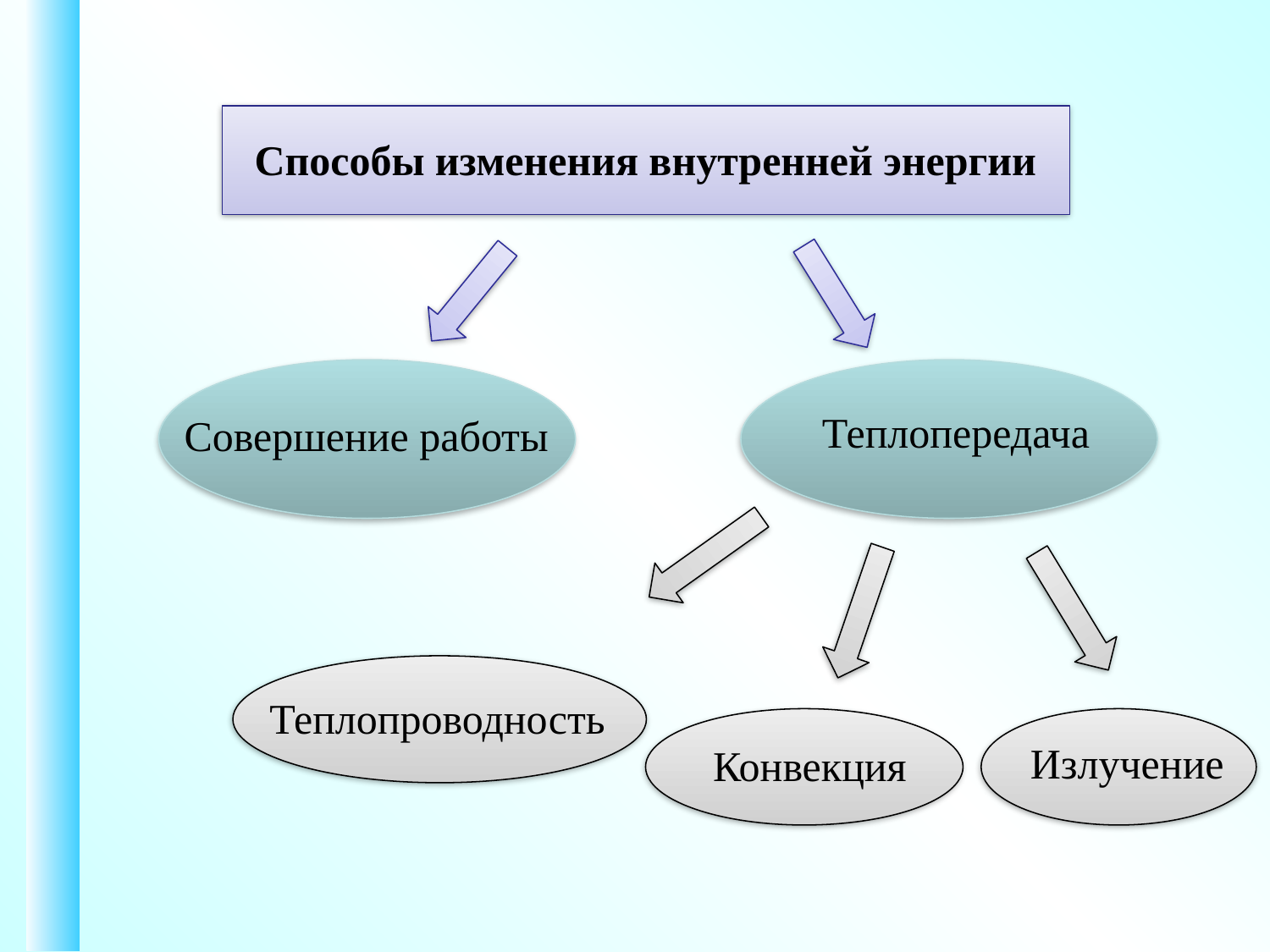

# Способы изменения внутренней энергии

Теплопередача
Совершение работы

Теплопроводность

Излучение
Конвекция